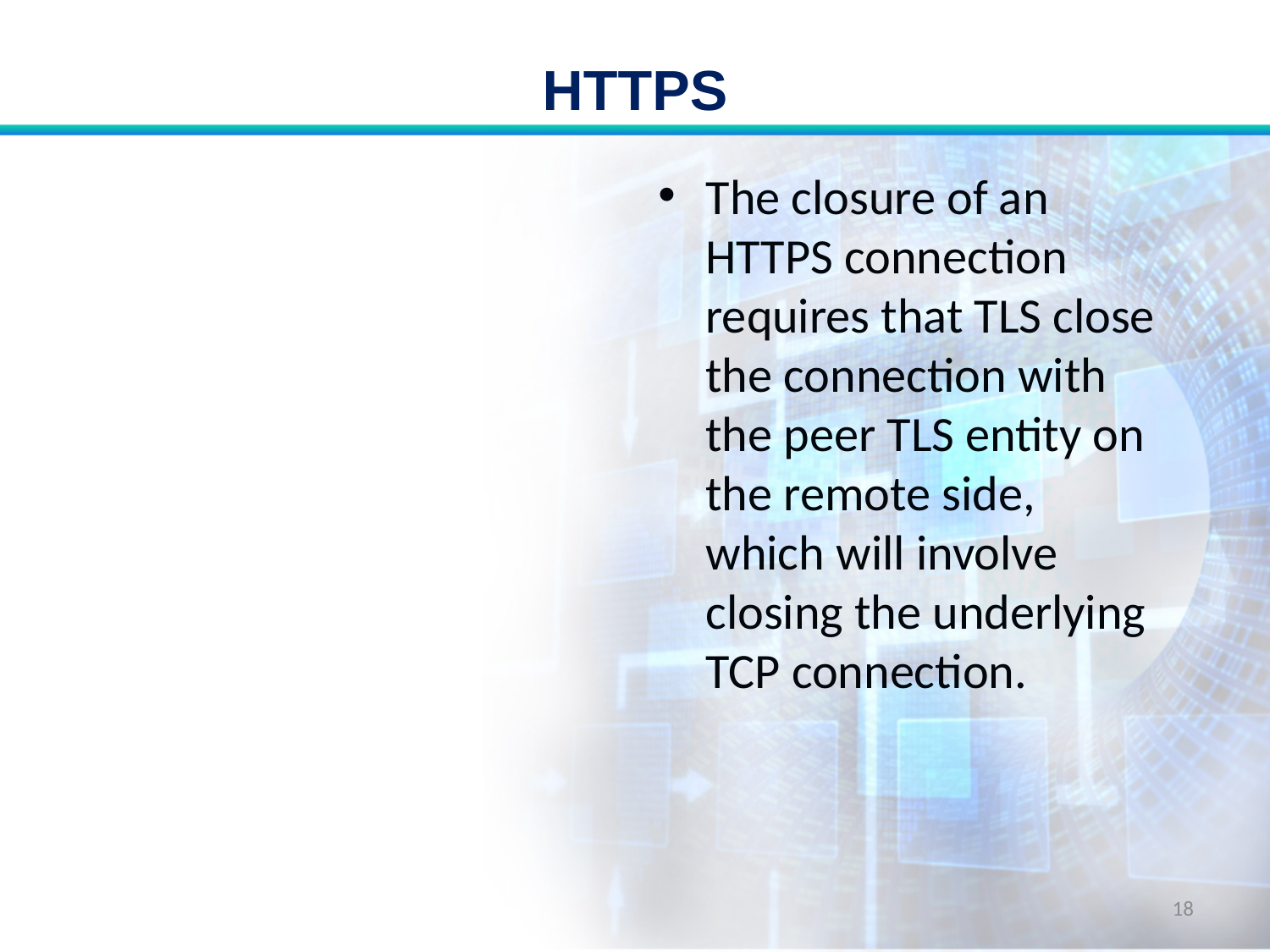

# HTTPS
The closure of an HTTPS connection requires that TLS close the connection with the peer TLS entity on the remote side, which will involve closing the underlying TCP connection.
18